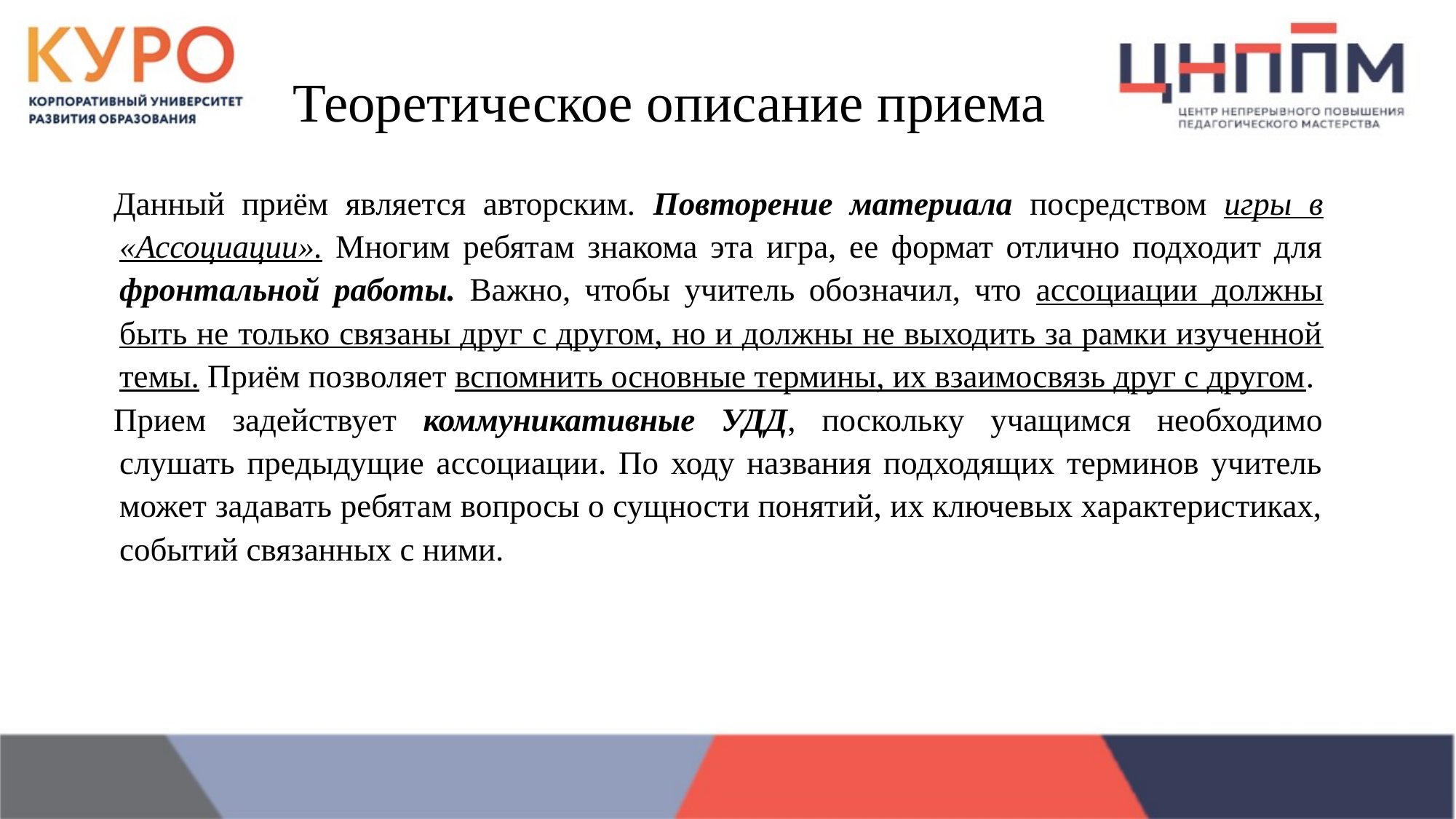

# Теоретическое описание приема
Данный приём является авторским. Повторение материала посредством игры в «Ассоциации». Многим ребятам знакома эта игра, ее формат отлично подходит для фронтальной работы. Важно, чтобы учитель обозначил, что ассоциации должны быть не только связаны друг с другом, но и должны не выходить за рамки изученной темы. Приём позволяет вспомнить основные термины, их взаимосвязь друг с другом.
Прием задействует коммуникативные УДД, поскольку учащимся необходимо слушать предыдущие ассоциации. По ходу названия подходящих терминов учитель может задавать ребятам вопросы о сущности понятий, их ключевых характеристиках, событий связанных с ними.